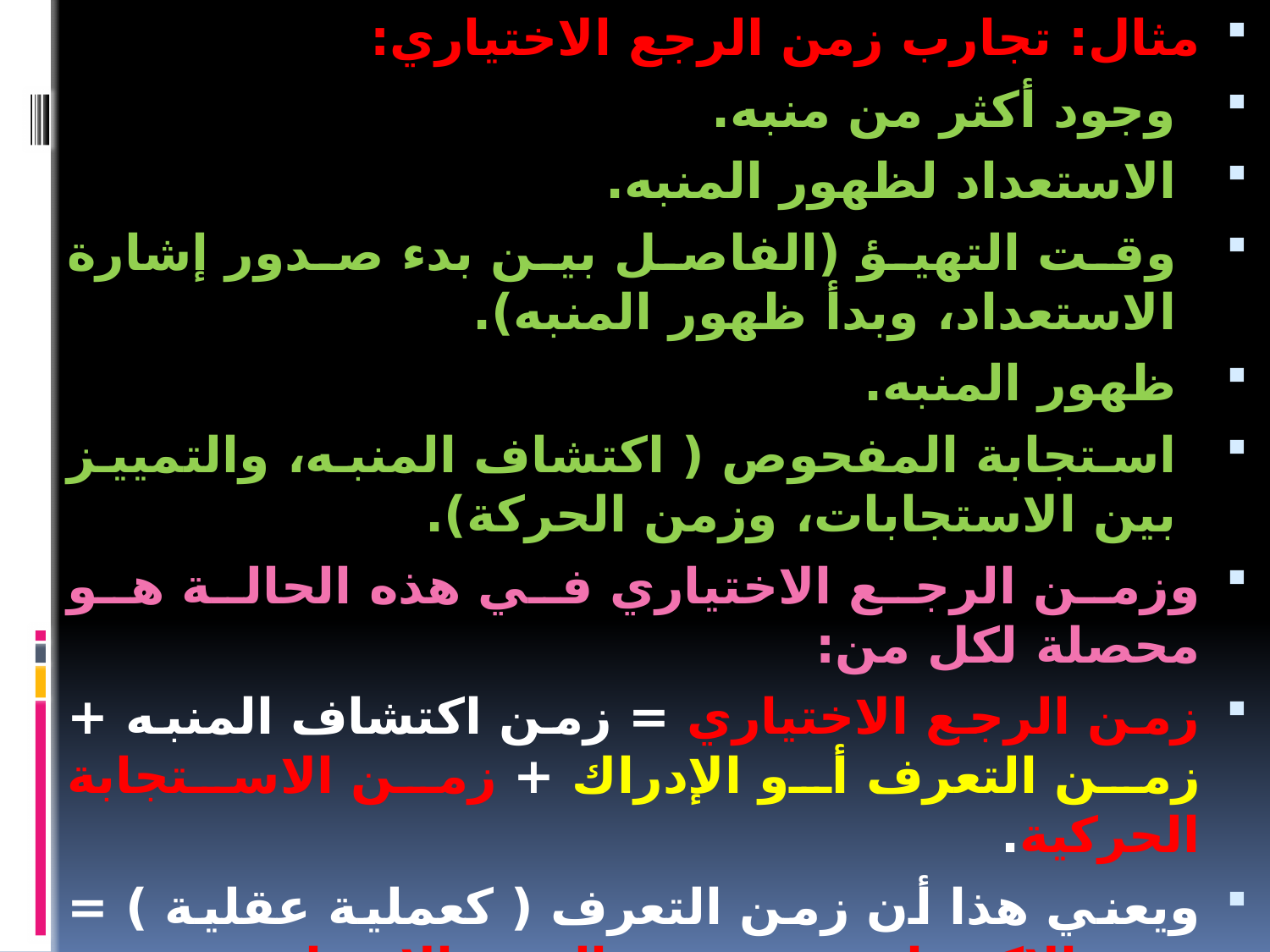

مثال: تجارب زمن الرجع الاختياري:
وجود أكثر من منبه.
الاستعداد لظهور المنبه.
وقت التهيؤ (الفاصل بين بدء صدور إشارة الاستعداد، وبدأ ظهور المنبه).
ظهور المنبه.
استجابة المفحوص ( اكتشاف المنبه، والتمييز بين الاستجابات، وزمن الحركة).
وزمن الرجع الاختياري في هذه الحالة هو محصلة لكل من:
زمن الرجع الاختياري = زمن اكتشاف المنبه + زمن التعرف أو الإدراك + زمن الاستجابة الحركية.
ويعني هذا أن زمن التعرف ( كعملية عقلية ) = زمن الاكتشاف فى زمن الرجع الاختيارى – زمن الاكتشاف فى زمن الرجع البسيط .